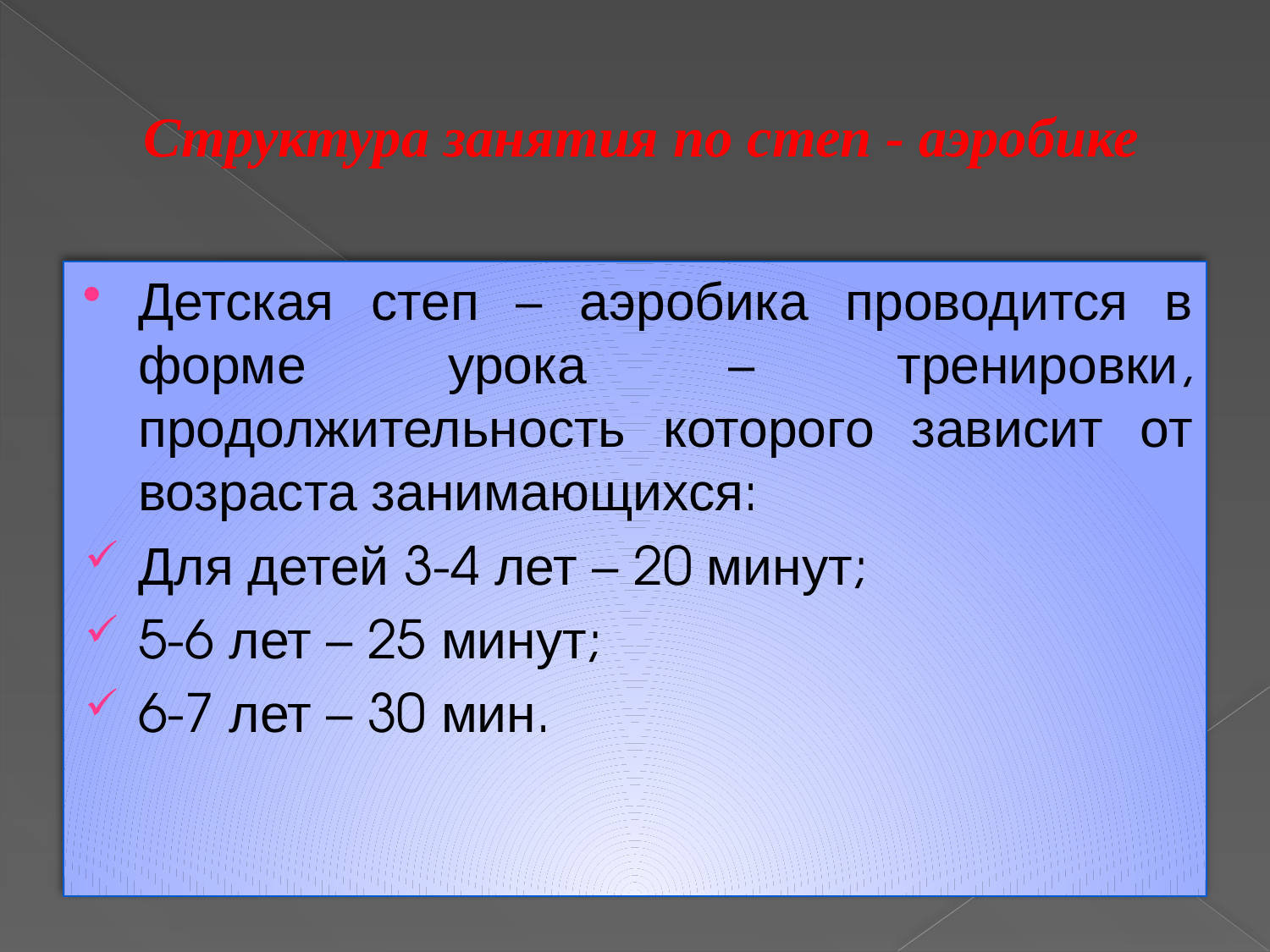

# Структура занятия по степ - аэробике
Детская степ – аэробика проводится в форме урока – тренировки, продолжительность которого зависит от возраста занимающихся:
Для детей 3-4 лет – 20 минут;
5-6 лет – 25 минут;
6-7 лет – 30 мин.